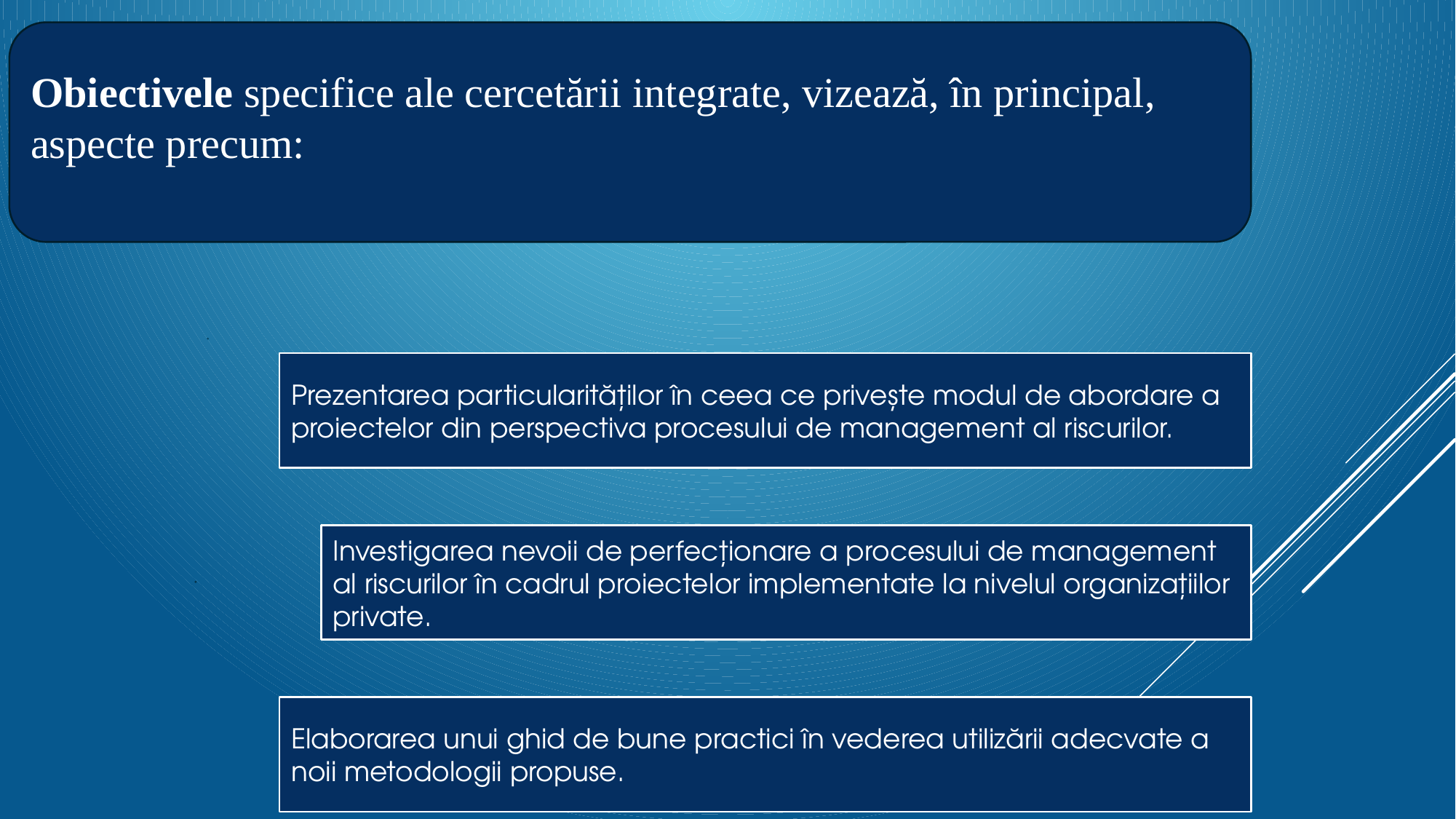

Obiectivele specifice ale cercetării integrate, vizează, în principal, aspecte precum:

Prezentarea particularităţilor în ceea ce priveşte modul de abordare a proiectelor din perspectiva procesului de management al riscurilor.
Investigarea nevoii de perfecţionare a procesului de management al riscurilor în cadrul proiectelor implementate la nivelul organizațiilor private.
Elaborarea unui ghid de bune practici în vederea utilizării adecvate a noii metodologii propuse.